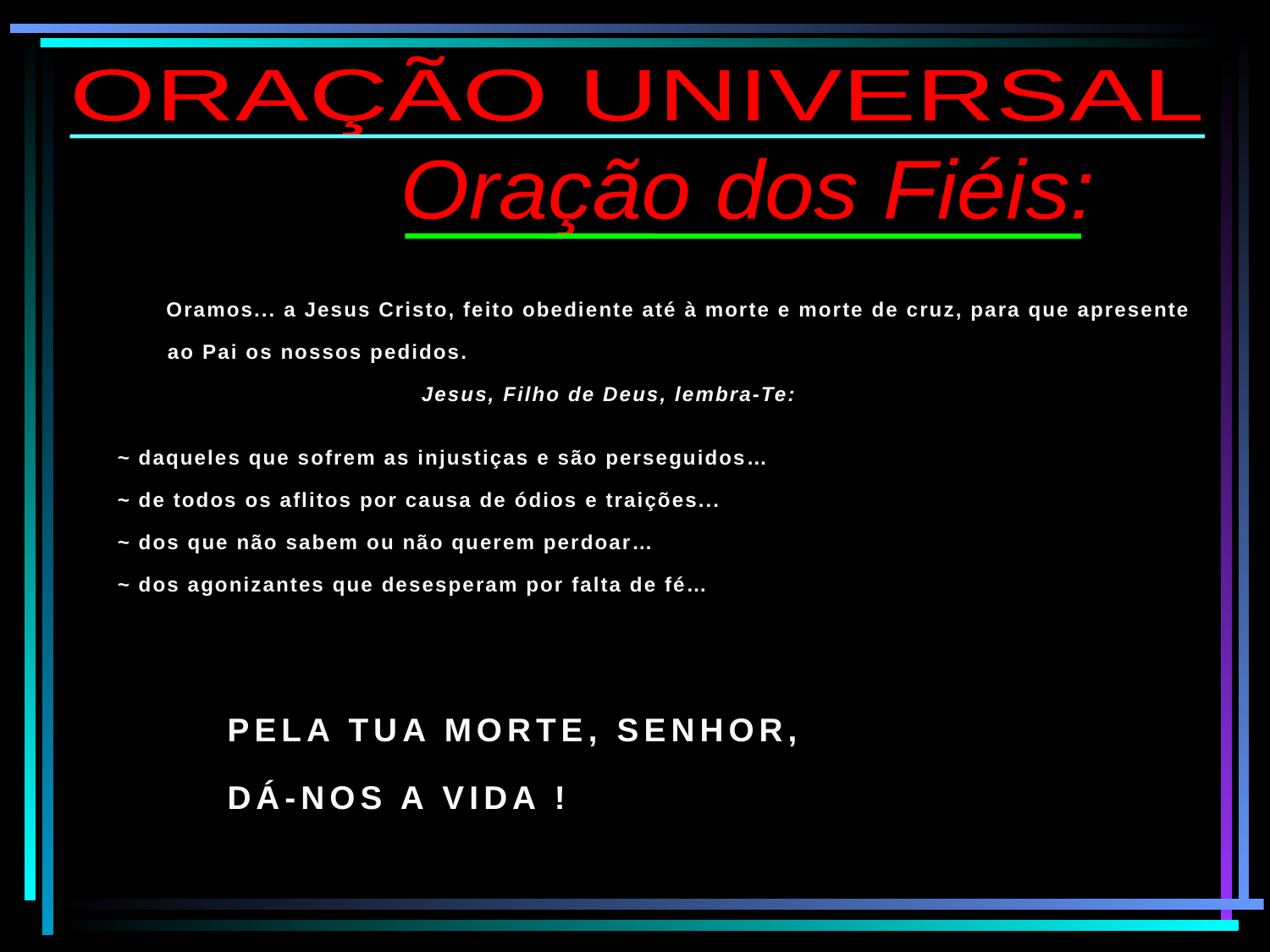

ORAÇÃO UNIVERSAL

Oração dos Fiéis:

Oramos... a Jesus Cristo, feito obediente até à morte e morte de cruz, para que apresente ao Pai os nossos pedidos.
			Jesus, Filho de Deus, lembra-Te:
~ daqueles que sofrem as injustiças e são perseguidos…
~ de todos os aflitos por causa de ódios e traições...
~ dos que não sabem ou não querem perdoar…
~ dos agonizantes que desesperam por falta de fé…

PELA TUA MORTE, SENHOR,
DÁ-NOS A VIDA !